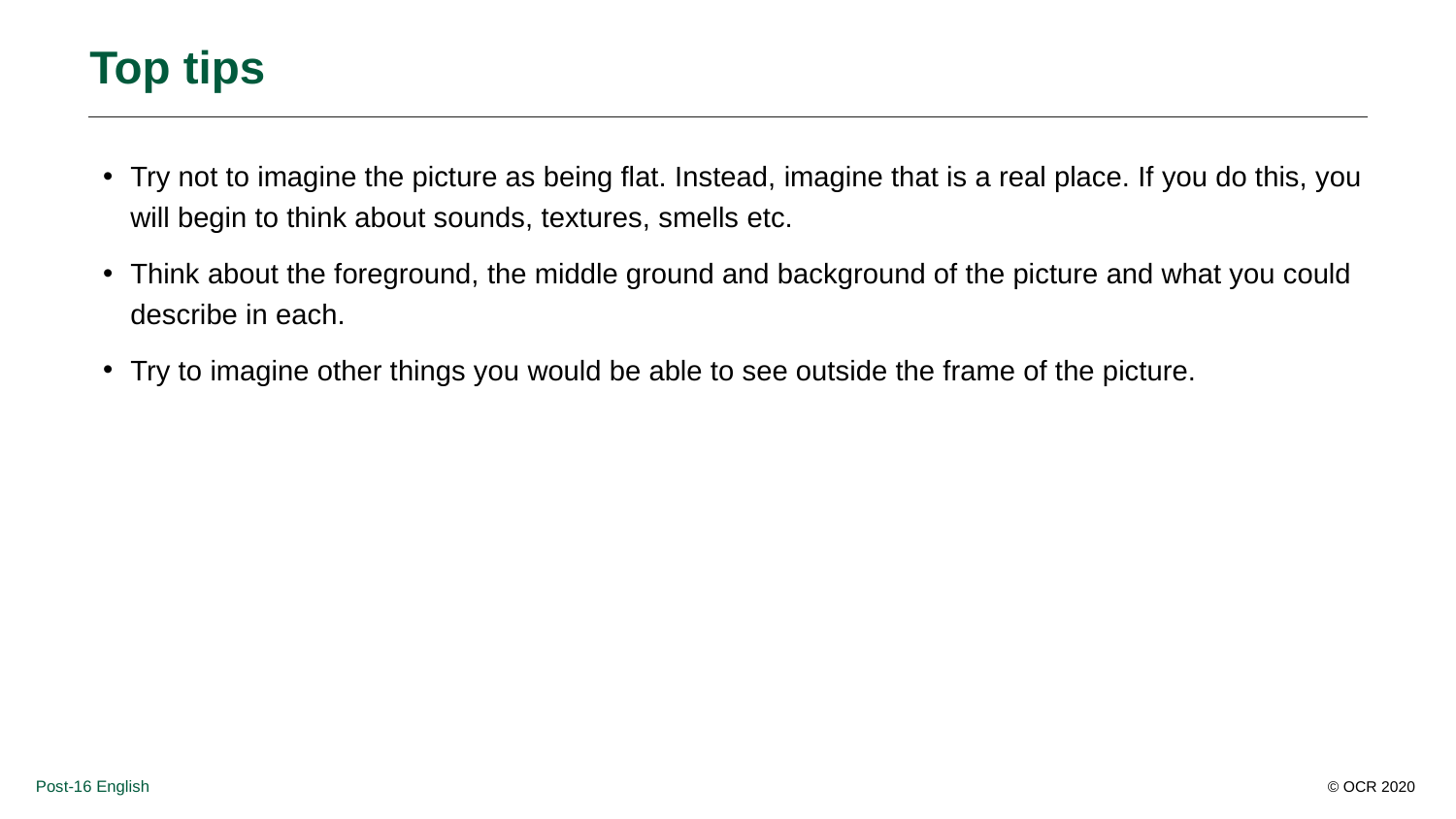

# Top tips

Try not to imagine the picture as being flat. Instead, imagine that is a real place. If you do this, you will begin to think about sounds, textures, smells etc.
Think about the foreground, the middle ground and background of the picture and what you could describe in each.
Try to imagine other things you would be able to see outside the frame of the picture.
Post-16 English
© OCR 2020